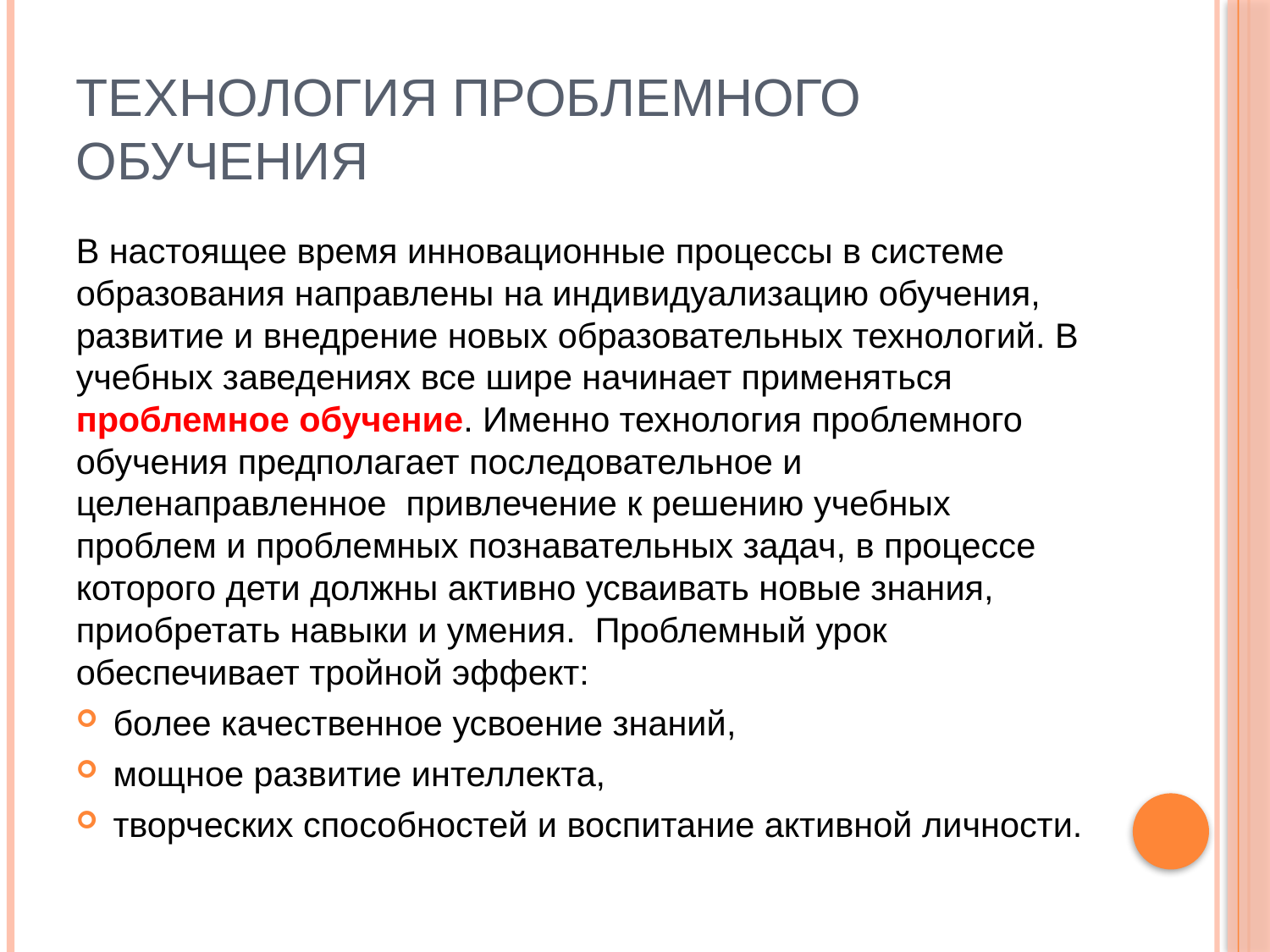

# Технология проблемного обучения
В настоящее время инновационные процессы в системе образования направлены на индивидуализацию обучения, развитие и внедрение новых образовательных технологий. В учебных заведениях все шире начинает применяться проблемное обучение. Именно технология проблемного обучения предполагает последовательное и целенаправленное  привлечение к решению учебных проблем и проблемных познавательных задач, в процессе которого дети должны активно усваивать новые знания, приобретать навыки и умения.  Проблемный урок обеспечивает тройной эффект:
более качественное усвоение знаний,
мощное развитие интеллекта,
творческих способностей и воспитание активной личности.